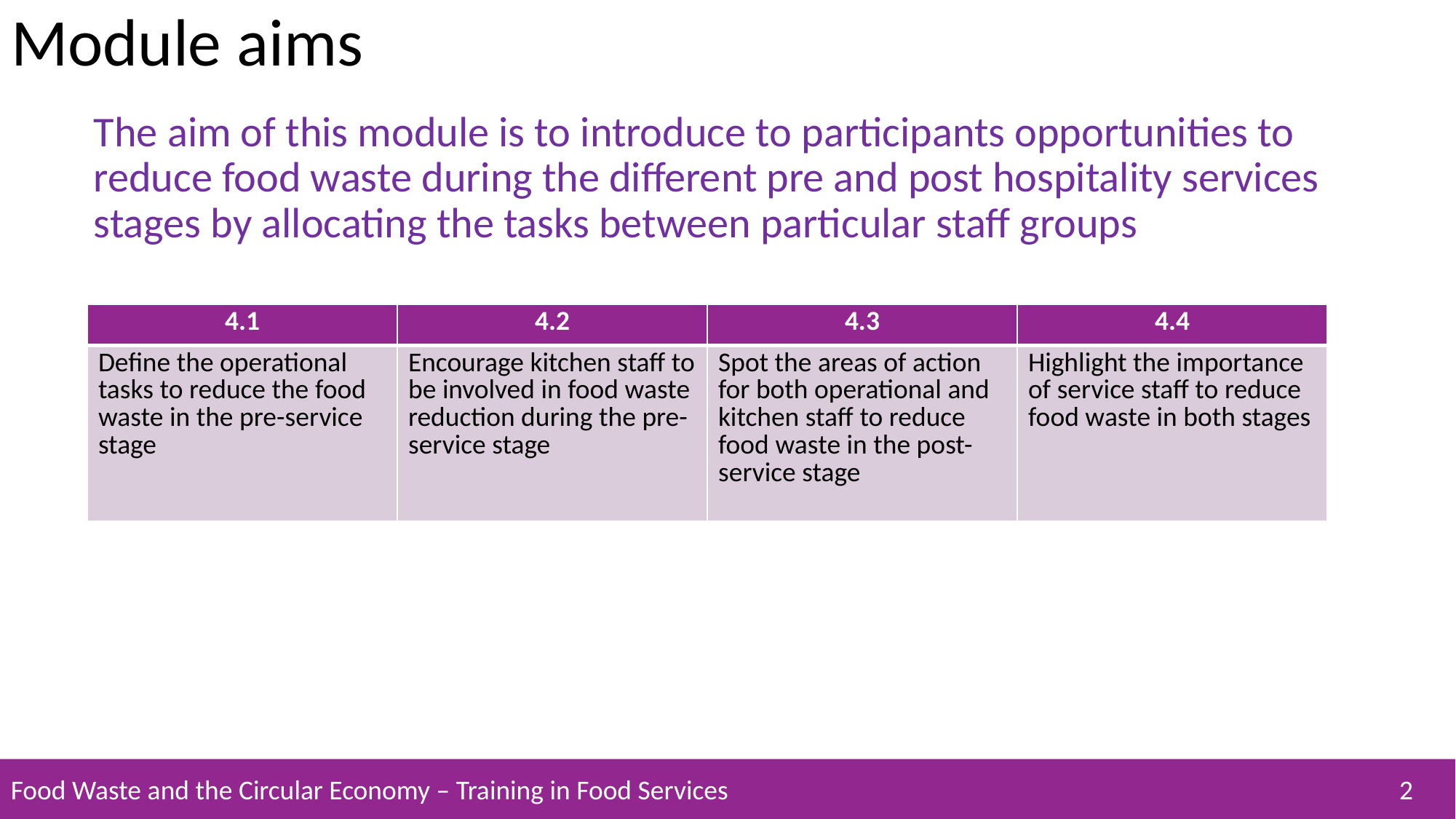

# Module aims
The aim of this module is to introduce to participants opportunities to reduce food waste during the different pre and post hospitality services stages by allocating the tasks between particular staff groups
| 4.1 | 4.2 | 4.3 | 4.4 |
| --- | --- | --- | --- |
| Define the operational tasks to reduce the food waste in the pre-service stage | Encourage kitchen staff to be involved in food waste reduction during the pre-service stage | Spot the areas of action for both operational and kitchen staff to reduce food waste in the post-service stage | Highlight the importance of service staff to reduce food waste in both stages |